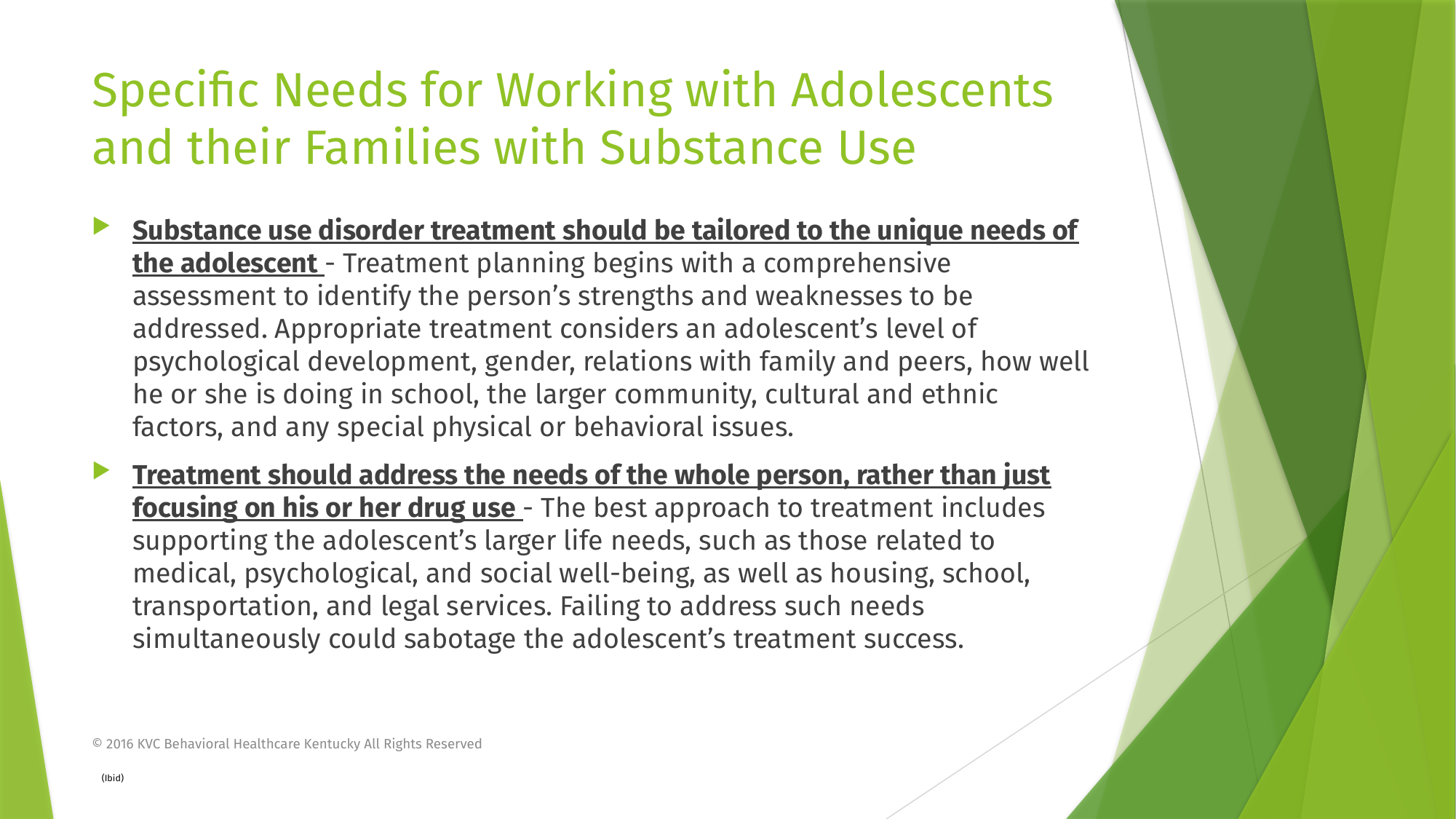

# Specific Needs for Working with Adolescents and their Families with Substance Use
Substance use disorder treatment should be tailored to the unique needs of the adolescent - Treatment planning begins with a comprehensive assessment to identify the person’s strengths and weaknesses to be addressed. Appropriate treatment considers an adolescent’s level of psychological development, gender, relations with family and peers, how well he or she is doing in school, the larger community, cultural and ethnic factors, and any special physical or behavioral issues.
Treatment should address the needs of the whole person, rather than just focusing on his or her drug use - The best approach to treatment includes supporting the adolescent’s larger life needs, such as those related to medical, psychological, and social well-being, as well as housing, school, transportation, and legal services. Failing to address such needs simultaneously could sabotage the adolescent’s treatment success.
© 2016 KVC Behavioral Healthcare Kentucky All Rights Reserved
(Ibid)